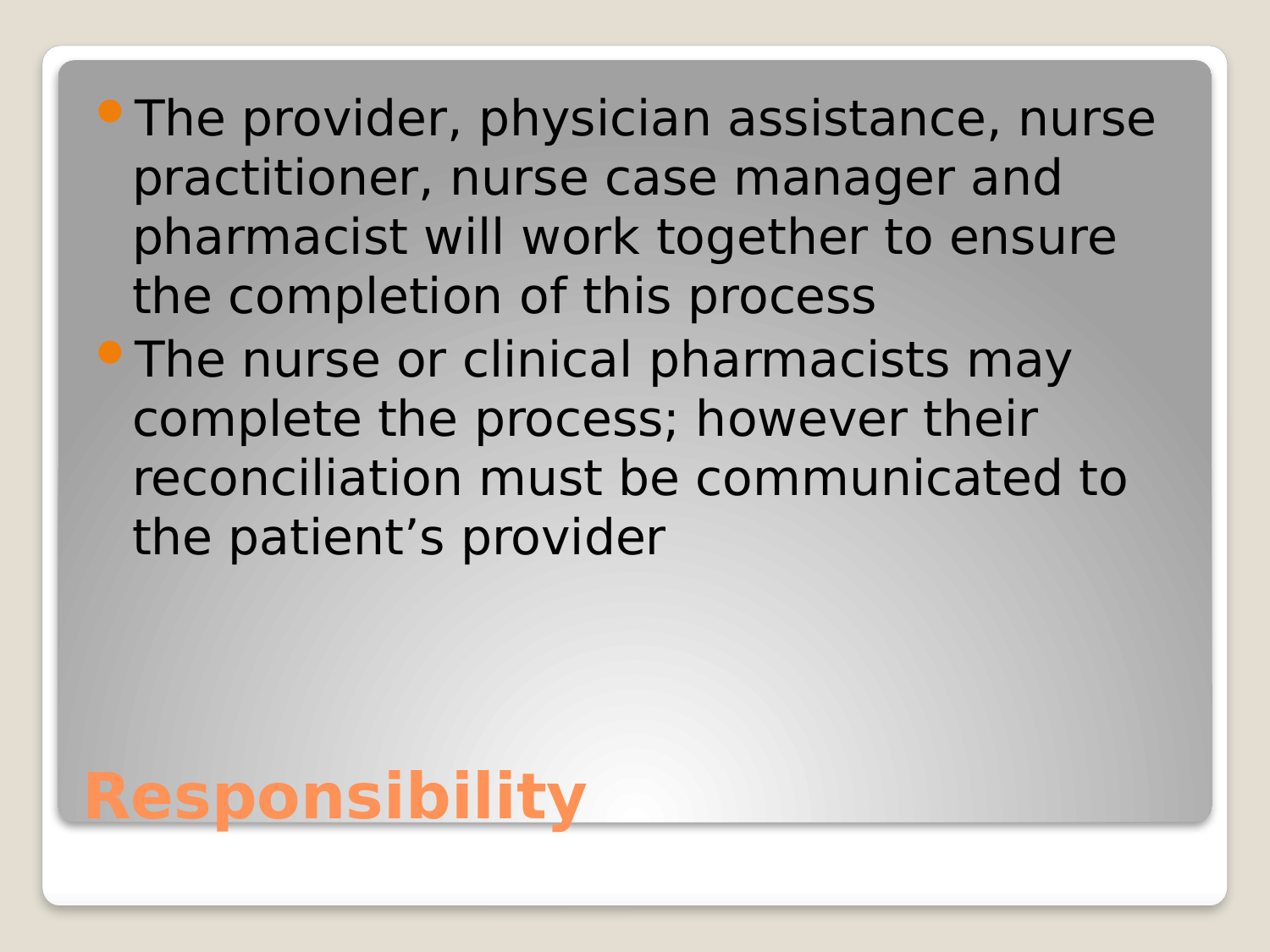

The provider, physician assistance, nurse practitioner, nurse case manager and pharmacist will work together to ensure the completion of this process
The nurse or clinical pharmacists may complete the process; however their reconciliation must be communicated to the patient’s provider
# Responsibility